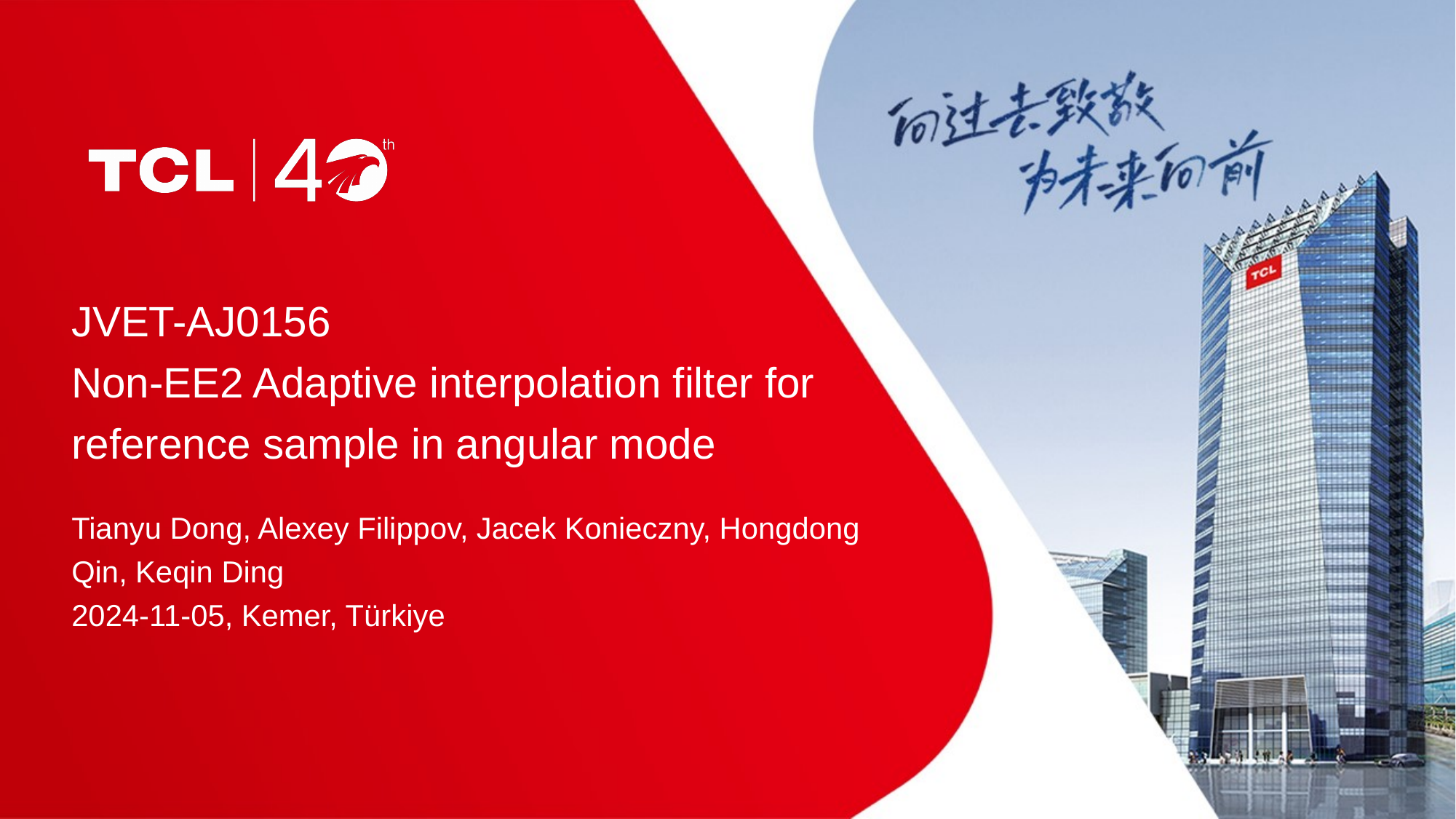

# JVET-AJ0156 Non-EE2 Adaptive interpolation filter for reference sample in angular mode
Tianyu Dong, Alexey Filippov, Jacek Konieczny, Hongdong Qin, Keqin Ding
2024-11-05, Kemer, Türkiye